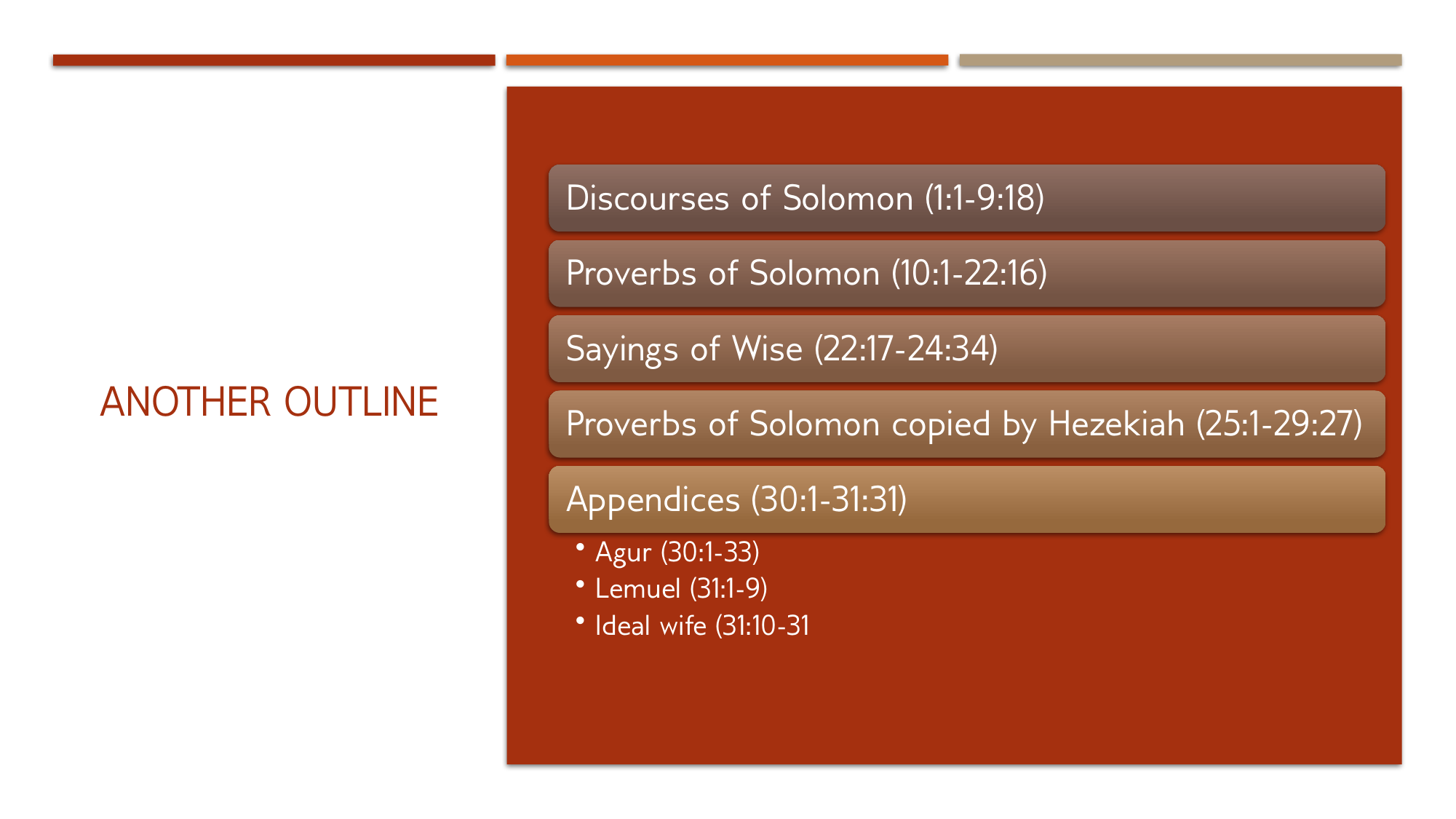

# Another Outline
Discourses of Solomon (1:1-9:18)
Proverbs of Solomon (10:1-22:16)
Sayings of Wise (22:17-24:34)
Proverbs of Solomon copied by Hezekiah (25:1-29:27)
Appendices (30:1-31:31)
Agur (30:1-33)
Lemuel (31:1-9)
Ideal wife (31:10-31